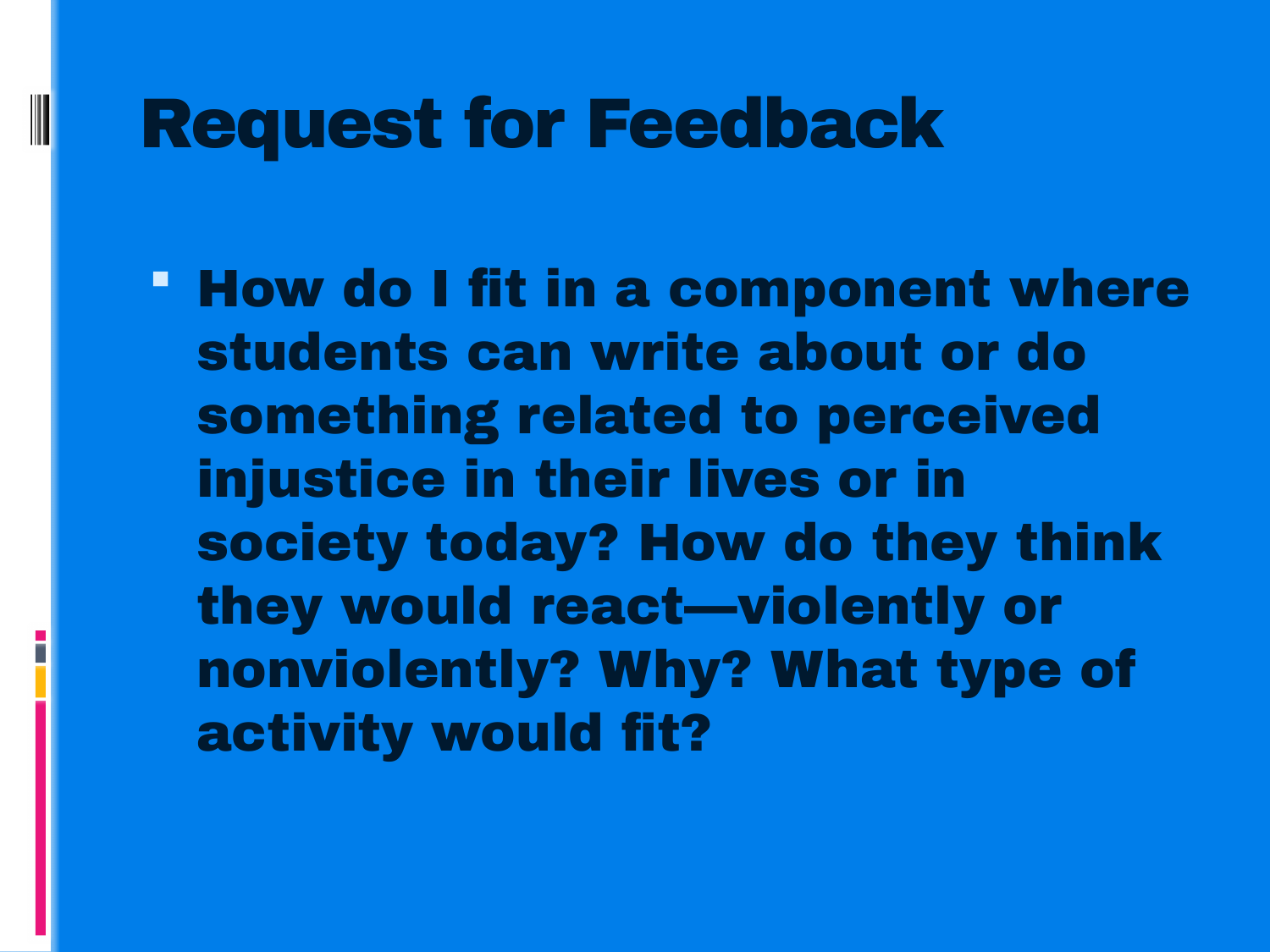

# Request for Feedback
How do I fit in a component where students can write about or do something related to perceived injustice in their lives or in society today? How do they think they would react—violently or nonviolently? Why? What type of activity would fit?